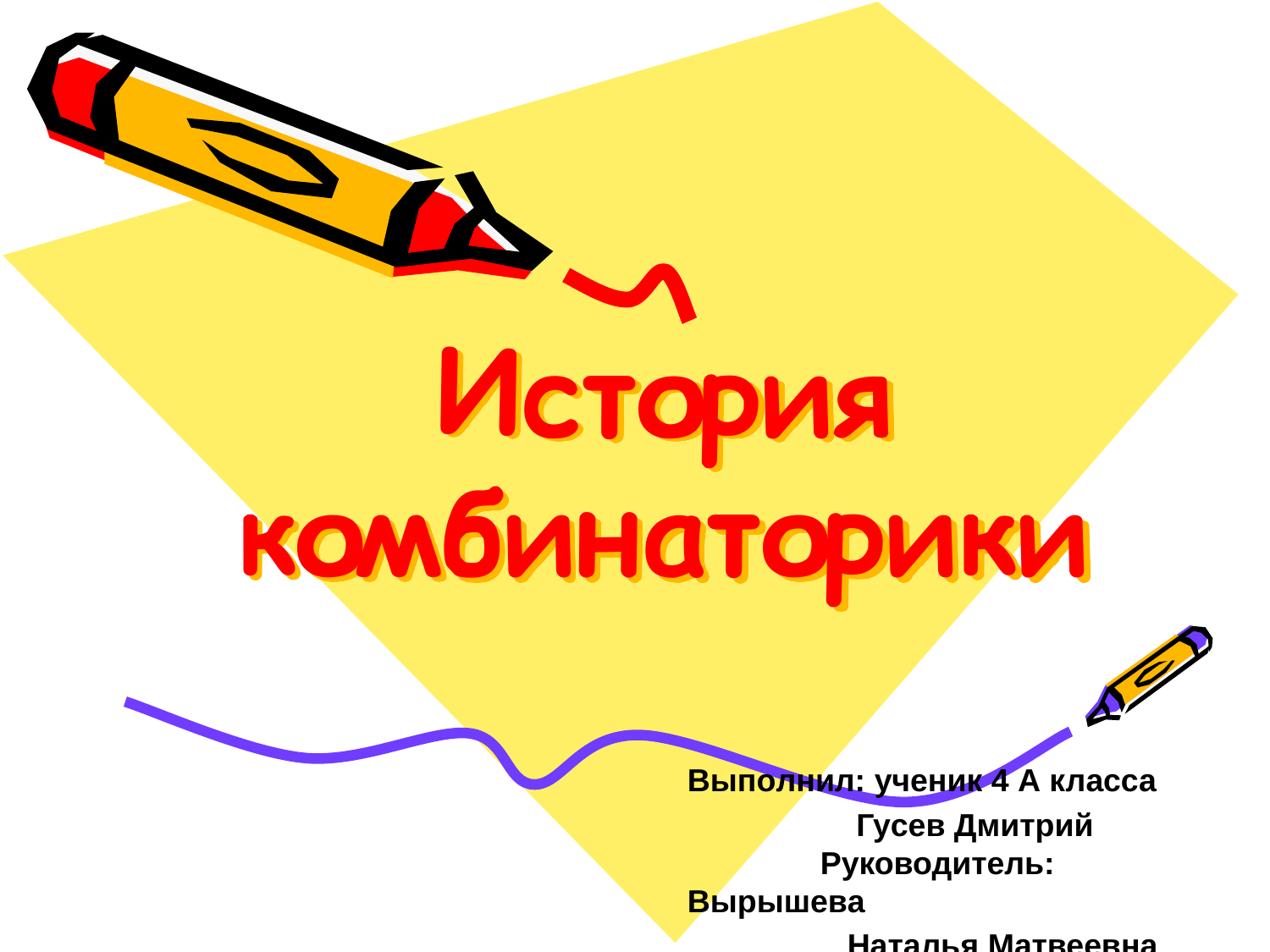

# История комбинаторики
Выпoлнил: ученик 4 А класса
                   Гуcев Дмитрий                               Руководитель: Вырышевa
                  Нaтaлья Мaтвеевнa